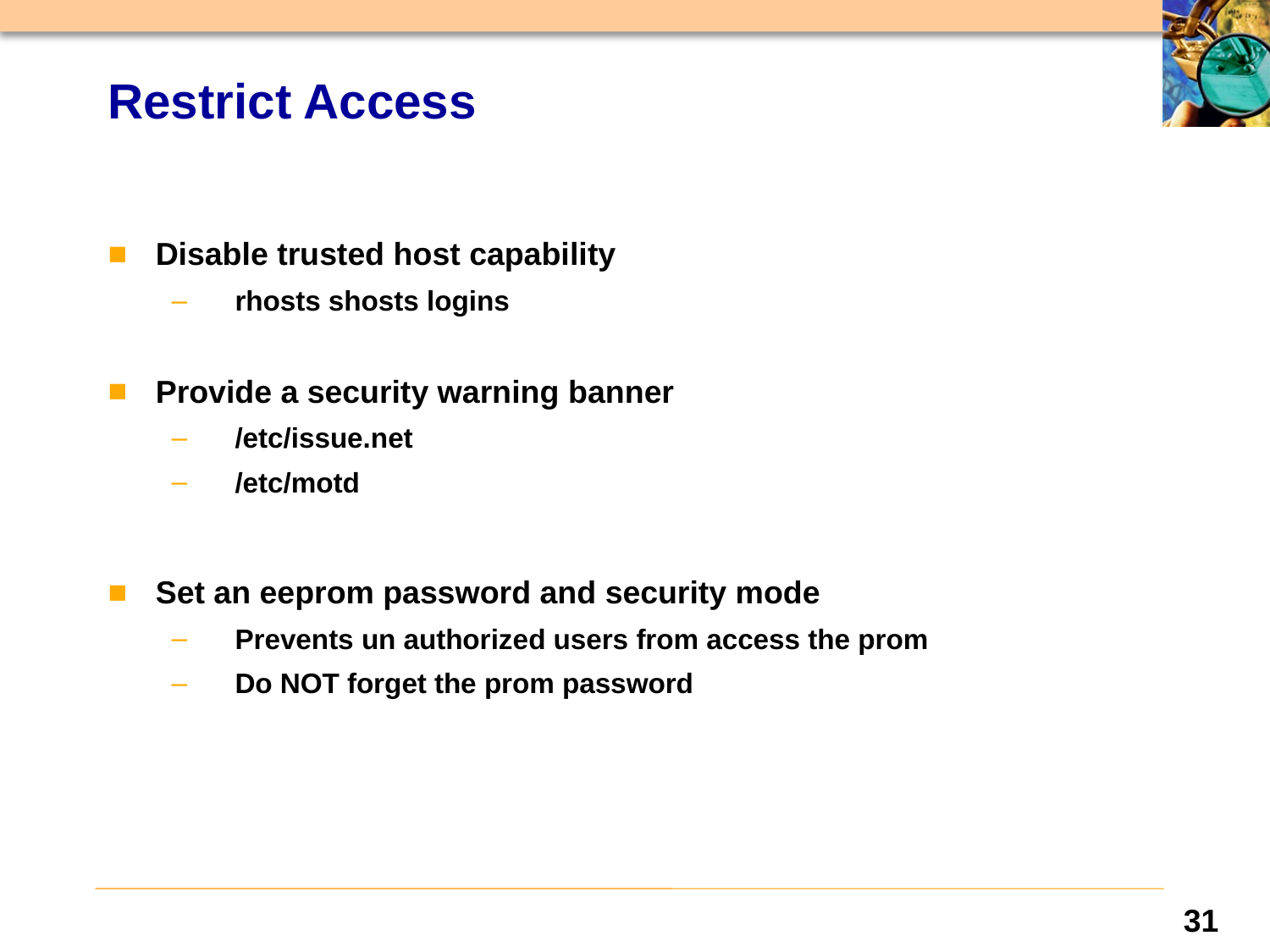

# Restrict Access

Disable trusted host capability
rhosts shosts logins

Provide a security warning banner
/etc/issue.net
/etc/motd

Set an eeprom password and security mode
Prevents un authorized users from access the prom
Do NOT forget the prom password